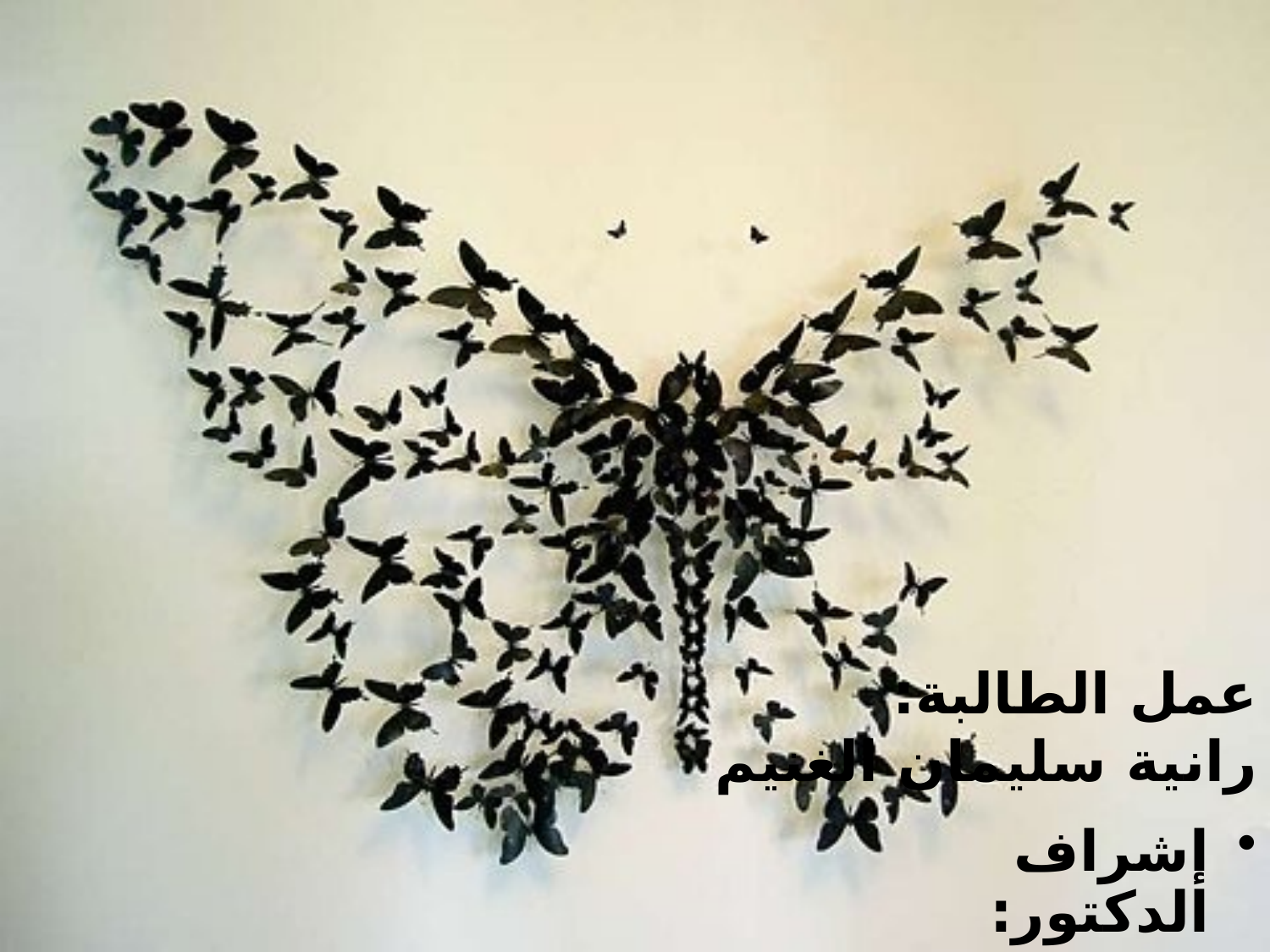

# عمل الطالبة: رانية سليمان الغنيم
إشراف الدكتور:
يوسف محمود فجال